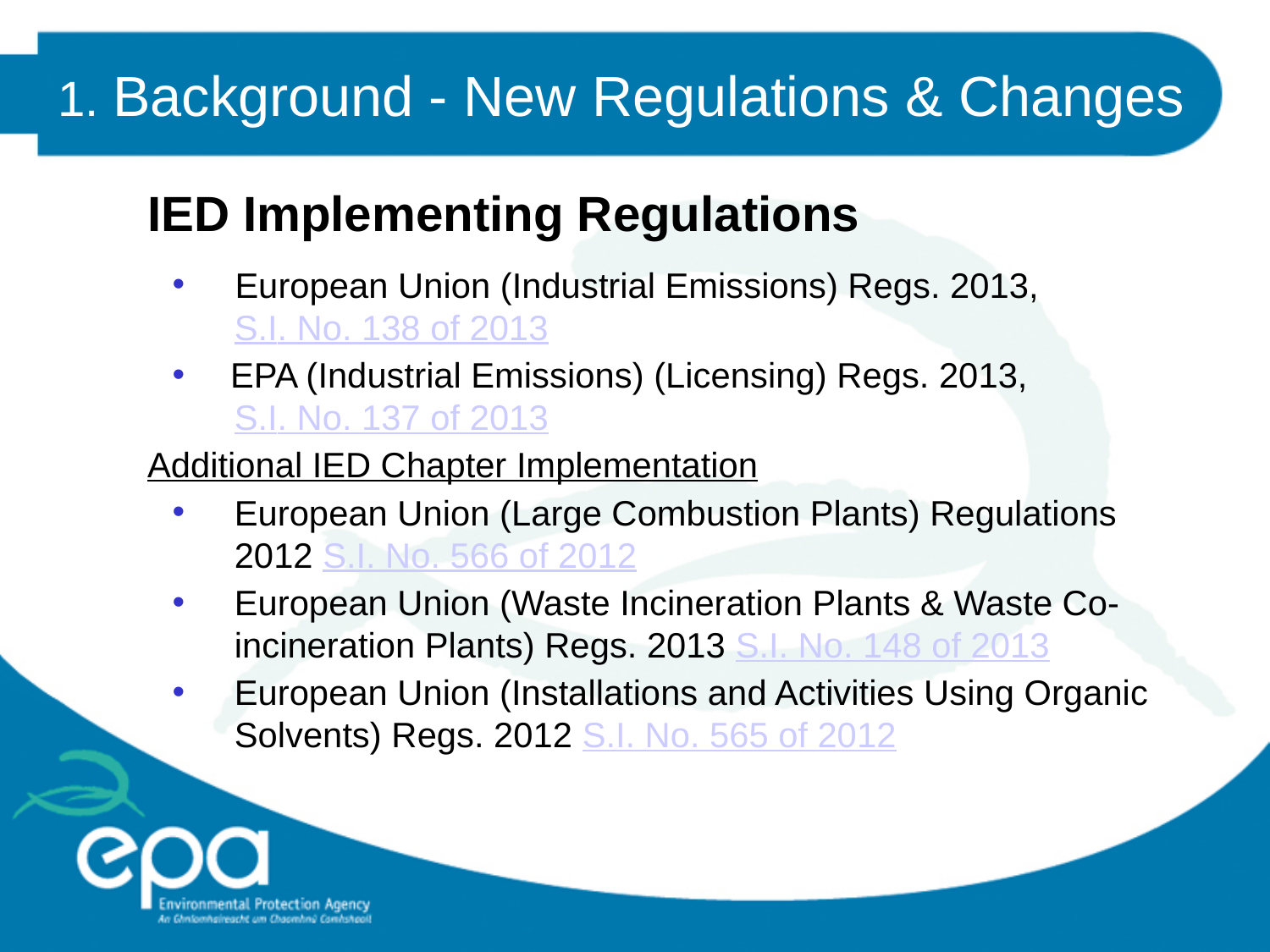

# 1. Background - New Regulations & Changes
IED Implementing Regulations

European Union (Industrial Emissions) Regs. 2013,
S.I. No. 138 of 2013
  EPA (Industrial Emissions) (Licensing) Regs. 2013,
S.I. No. 137 of 2013
Additional IED Chapter Implementation
European Union (Large Combustion Plants) Regulations 2012 S.I. No. 566 of 2012
European Union (Waste Incineration Plants & Waste Co-incineration Plants) Regs. 2013 S.I. No. 148 of 2013
European Union (Installations and Activities Using Organic Solvents) Regs. 2012 S.I. No. 565 of 2012